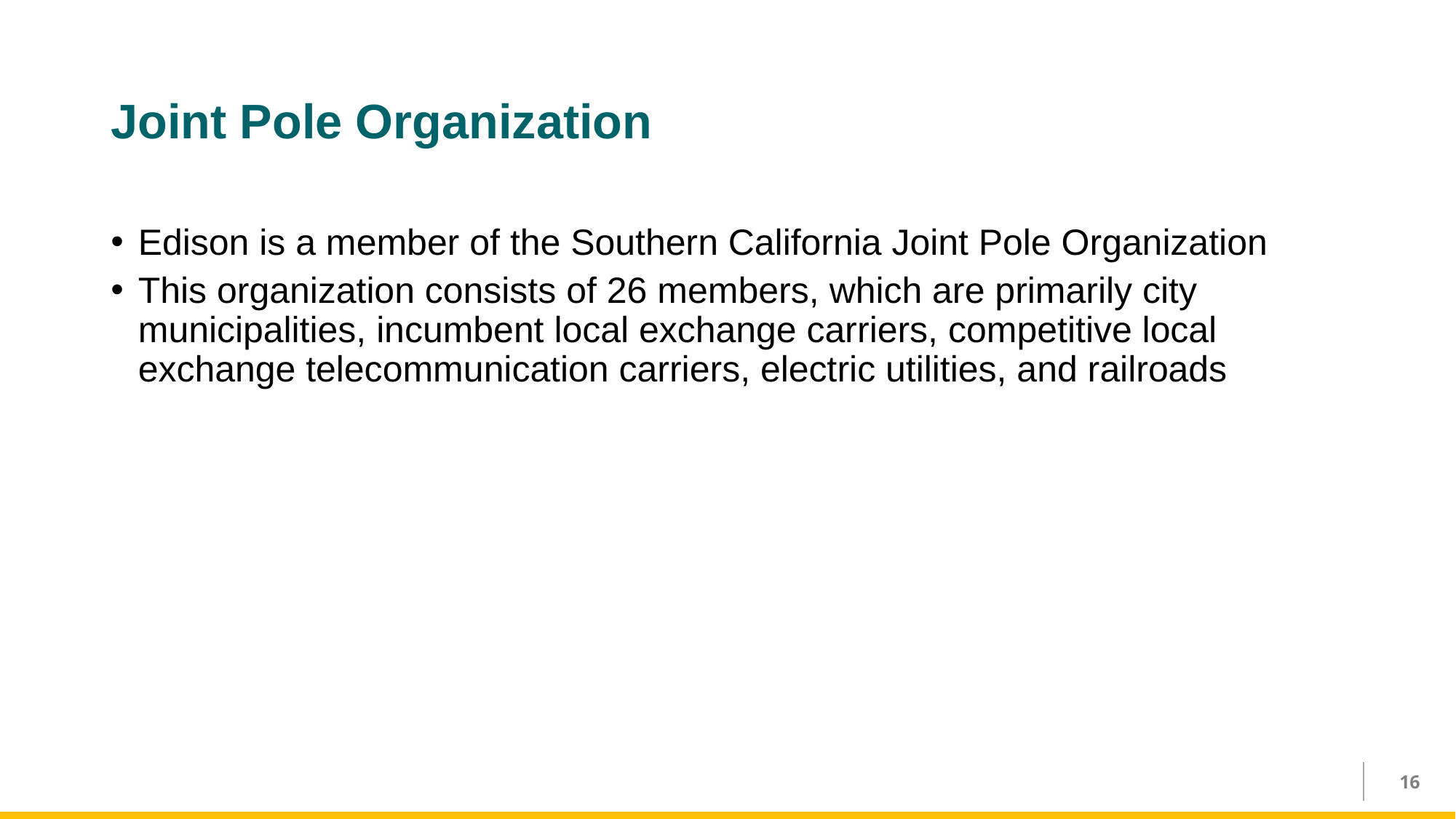

# Joint Pole Organization
Edison is a member of the Southern California Joint Pole Organization
This organization consists of 26 members, which are primarily city municipalities, incumbent local exchange carriers, competitive local exchange telecommunication carriers, electric utilities, and railroads